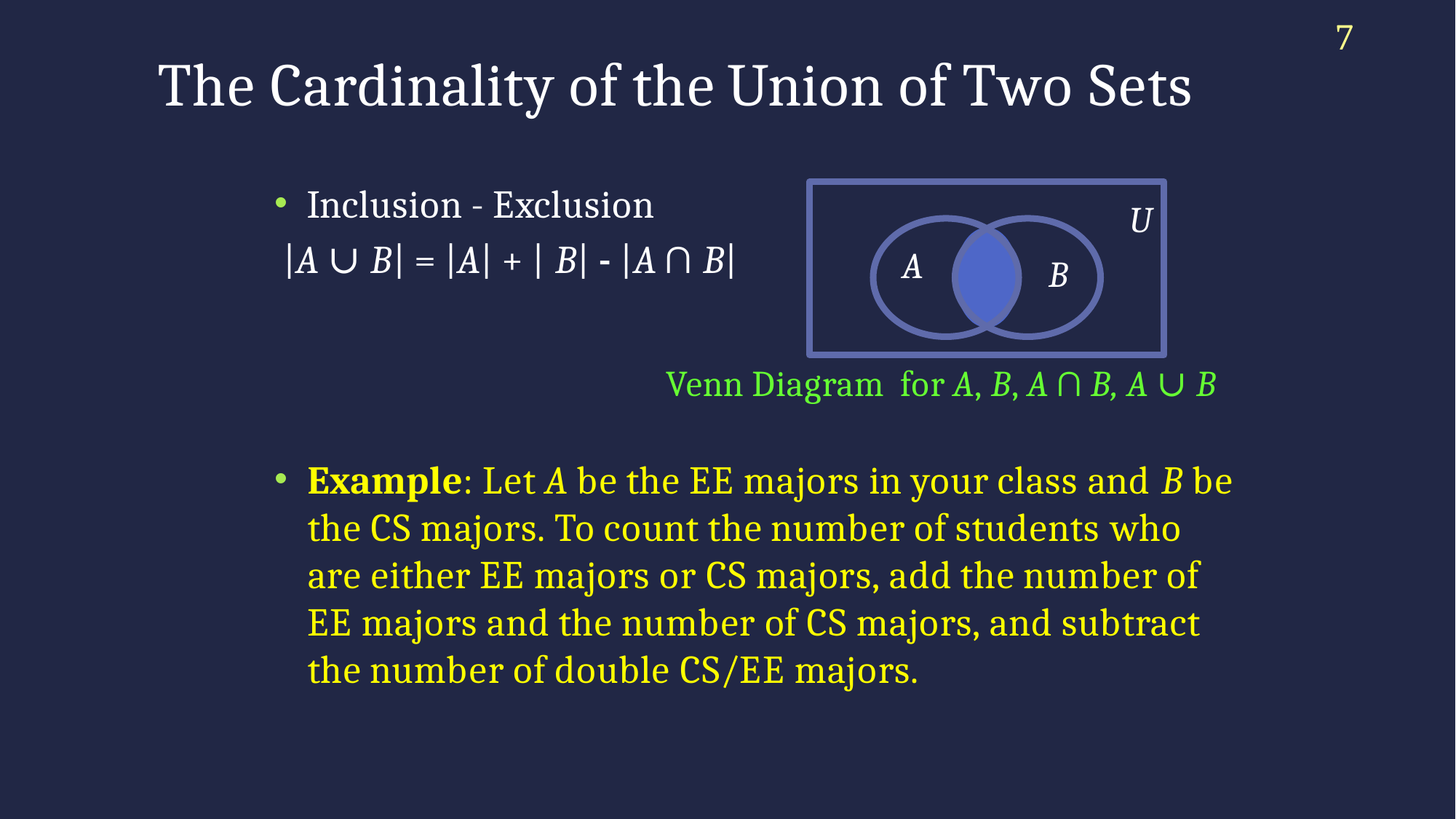

7
# The Cardinality of the Union of Two Sets
Inclusion - Exclusion
 |A ∪ B| = |A| + | B| - |A ∩ B|

Example: Let A be the EE majors in your class and B be the CS majors. To count the number of students who are either EE majors or CS majors, add the number of EE majors and the number of CS majors, and subtract the number of double CS/EE majors.

U
A
B

Venn Diagram  for A, B, A ∩ B, A ∪ B